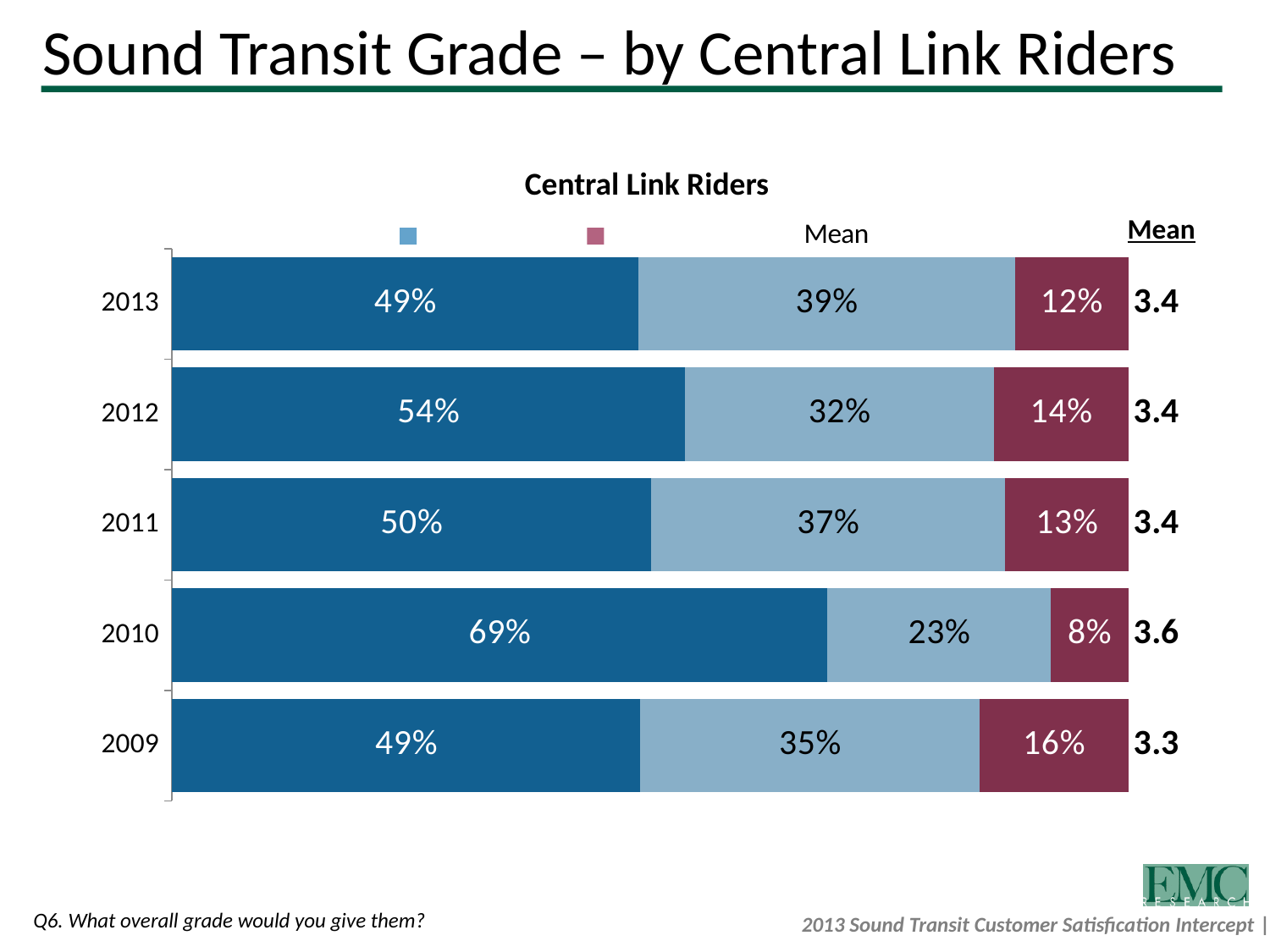

# Sound Transit Grade – by Central Link Riders
Central Link Riders
Mean

### Chart

| Category | A |   | B |    | C or lower | Mean |
|---|---|---|---|---|---|---|
| 2013 | 0.487712183417629 | None | 0.39365842968859766 | None | 0.11862938689377543 | 3.359683424182737 |
| 2012 | 0.5363077022475758 | None | 0.323416807476997 | None | 0.14027549027542816 | 3.4 |
| 2011 | 0.5009197857032012 | None | 0.3703454351678667 | None | 0.1287347791289289 | 3.4 |
| 2010 | 0.6853245341349838 | None | 0.23370863112162982 | None | 0.08096683474338556 | 3.6 |
| 2009 | 0.48986486486486486 | None | 0.35472972972972966 | None | 0.1554054054054054 | 3.3 |
Q6. What overall grade would you give them?